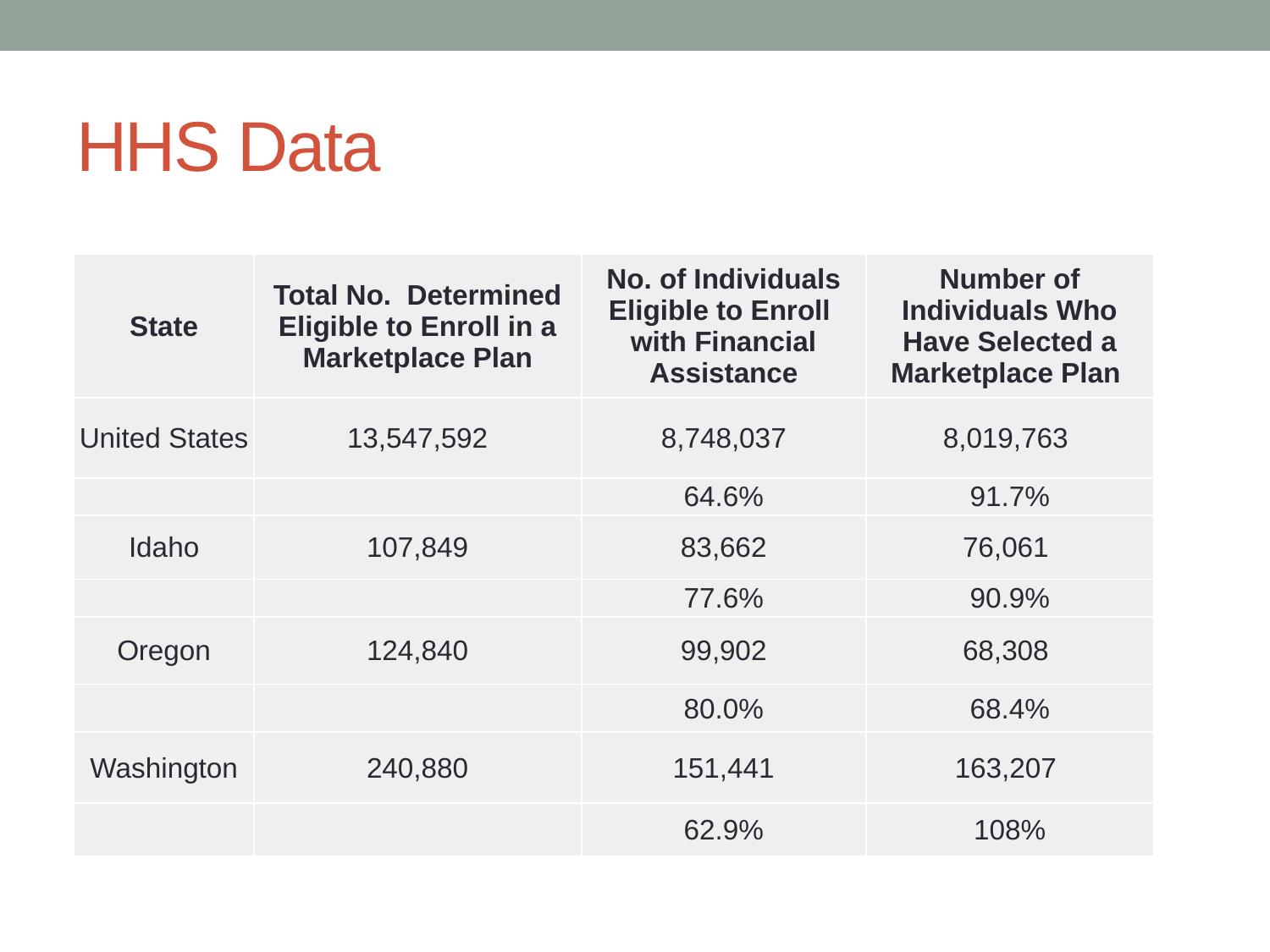

# HHS Data
| State | Total No. Determined Eligible to Enroll in a Marketplace Plan | No. of Individuals Eligible to Enroll with Financial Assistance | Number of Individuals Who Have Selected a Marketplace Plan |
| --- | --- | --- | --- |
| United States | 13,547,592 | 8,748,037 | 8,019,763 |
|  |  | 64.6% | 91.7% |
| Idaho | 107,849 | 83,662 | 76,061 |
|  |  | 77.6% | 90.9% |
| Oregon | 124,840 | 99,902 | 68,308 |
|  |  | 80.0% | 68.4% |
| Washington | 240,880 | 151,441 | 163,207 |
|  |  | 62.9% | 108% |